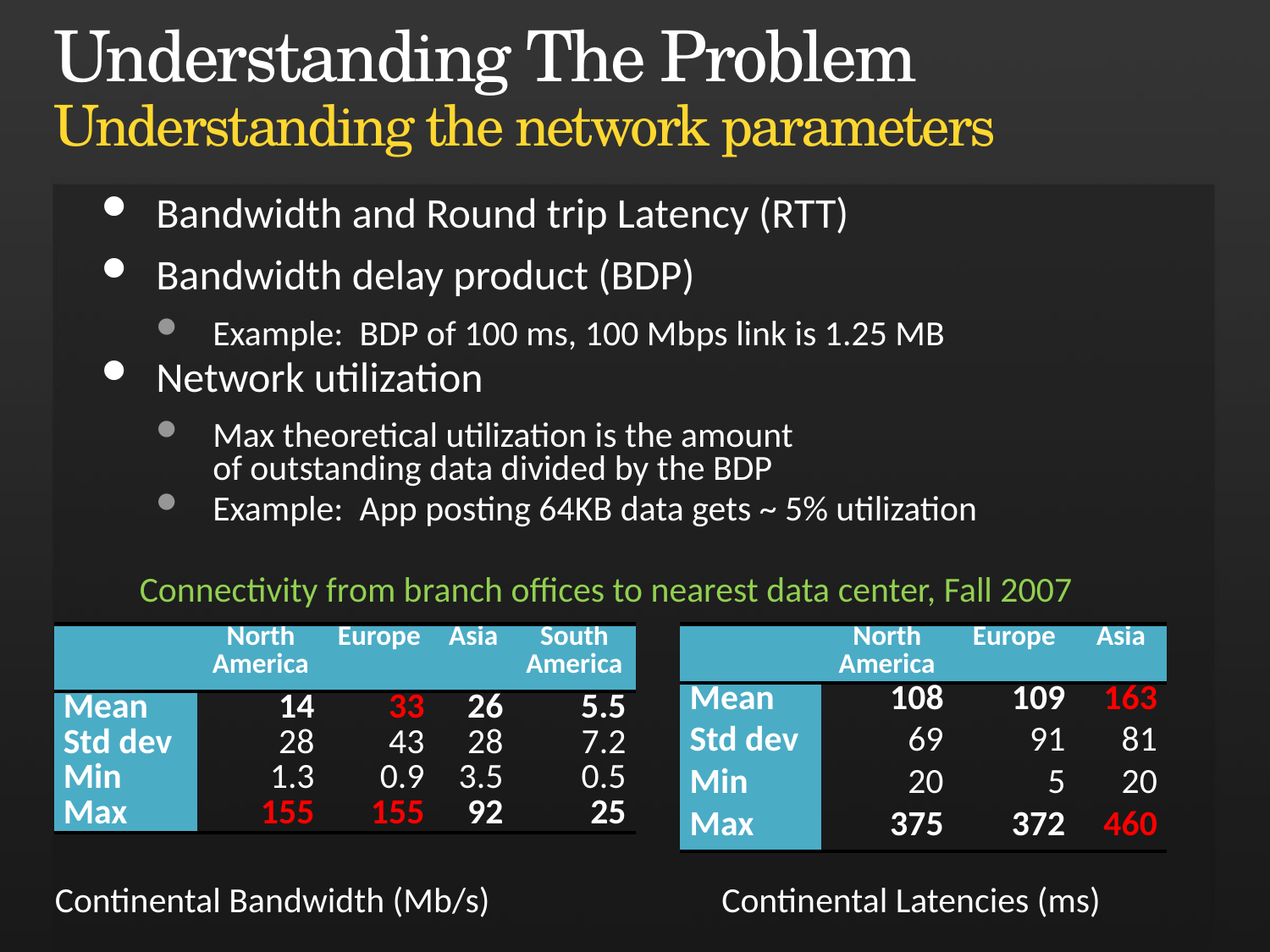

# Understanding The Problem Understanding the network parameters
Bandwidth and Round trip Latency (RTT)
Bandwidth delay product (BDP)
Example:  BDP of 100 ms, 100 Mbps link is 1.25 MB
Network utilization
Max theoretical utilization is the amount
of outstanding data divided by the BDP
Example:  App posting 64KB data gets ~ 5% utilization
Connectivity from branch offices to nearest data center, Fall 2007
|  | North America | Europe | Asia | South America |
| --- | --- | --- | --- | --- |
| Mean | 14 | 33 | 26 | 5.5 |
| Std dev | 28 | 43 | 28 | 7.2 |
| Min | 1.3 | 0.9 | 3.5 | 0.5 |
| Max | 155 | 155 | 92 | 25 |
|  | North America | Europe | Asia |
| --- | --- | --- | --- |
| Mean | 108 | 109 | 163 |
| Std dev | 69 | 91 | 81 |
| Min | 20 | 5 | 20 |
| Max | 375 | 372 | 460 |
Continental Bandwidth (Mb/s)
Continental Latencies (ms)